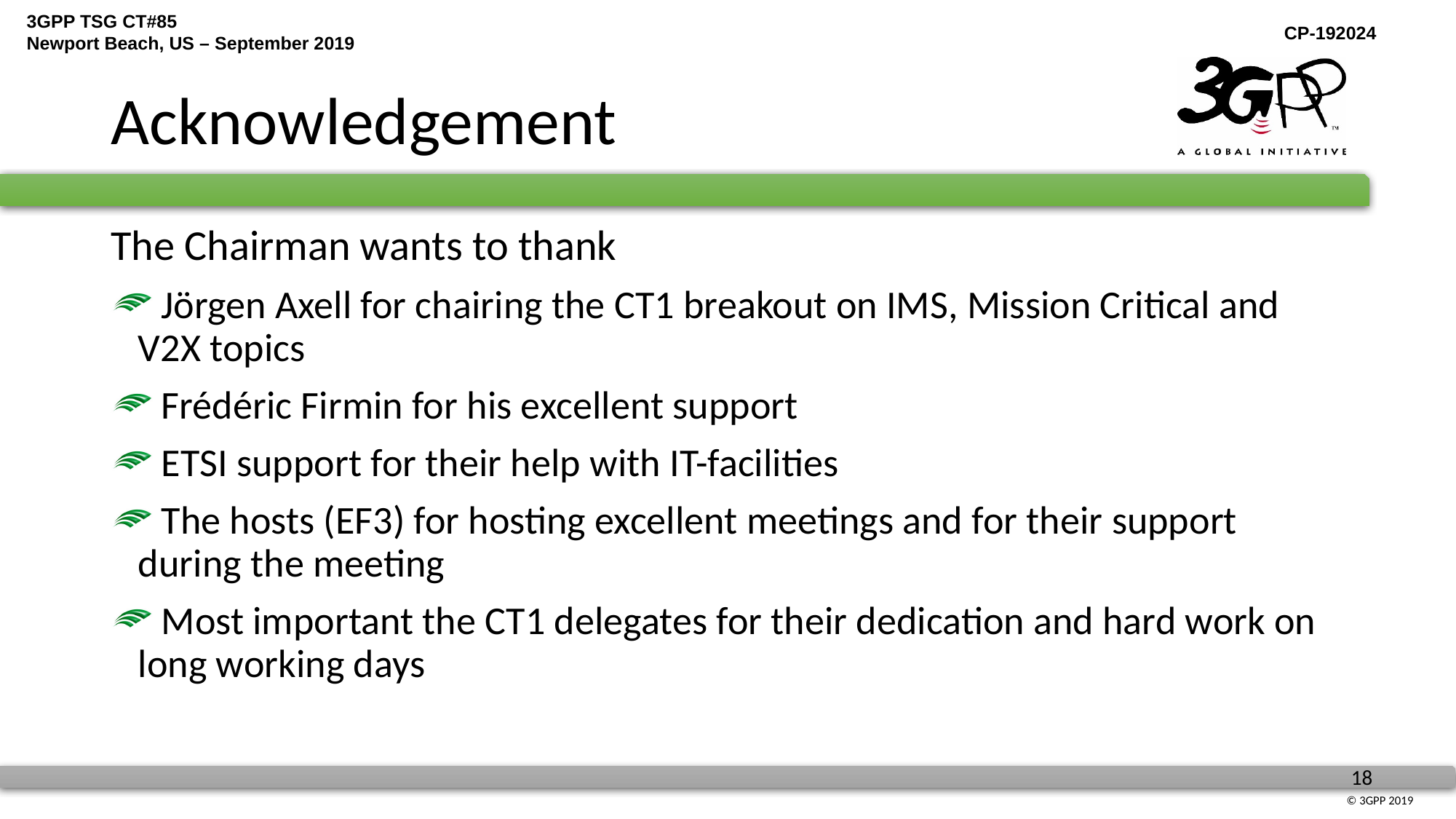

# Acknowledgement
The Chairman wants to thank
 Jörgen Axell for chairing the CT1 breakout on IMS, Mission Critical and V2X topics
 Frédéric Firmin for his excellent support
 ETSI support for their help with IT-facilities
 The hosts (EF3) for hosting excellent meetings and for their support during the meeting
 Most important the CT1 delegates for their dedication and hard work on long working days